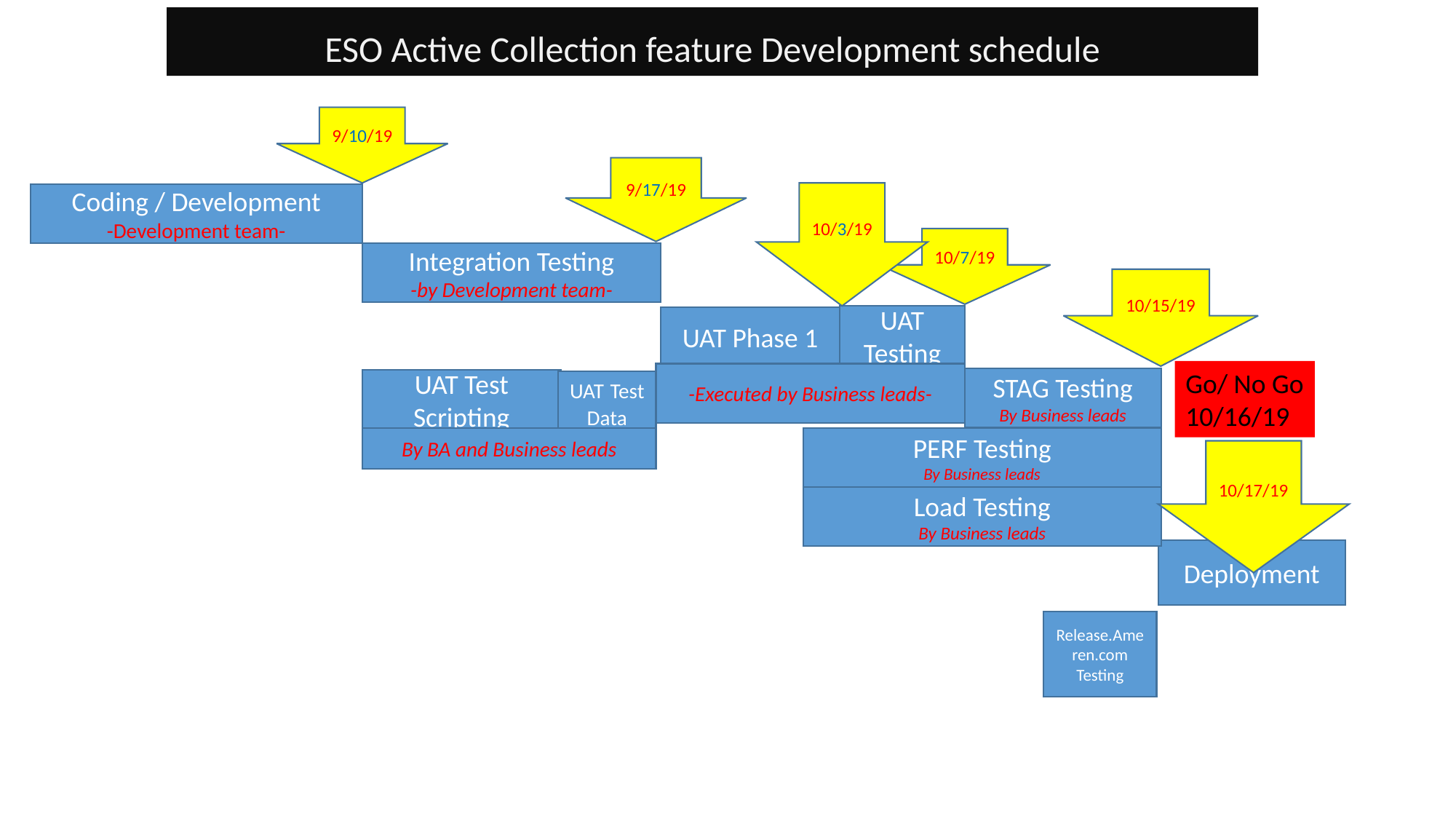

# ESO Active Collection feature Development schedule
9/10/19
9/17/19
10/3/19
Coding / Development
-Development team-
10/7/19
Integration Testing
-by Development team-
10/15/19
UAT Testing
UAT Phase 1
Go/ No Go
10/16/19
-Executed by Business leads-
STAG Testing
By Business leads
UAT Test Scripting
UAT Test Data
By BA and Business leads
PERF Testing
By Business leads
10/17/19
Load Testing
By Business leads
Deployment
Release.Ameren.com Testing